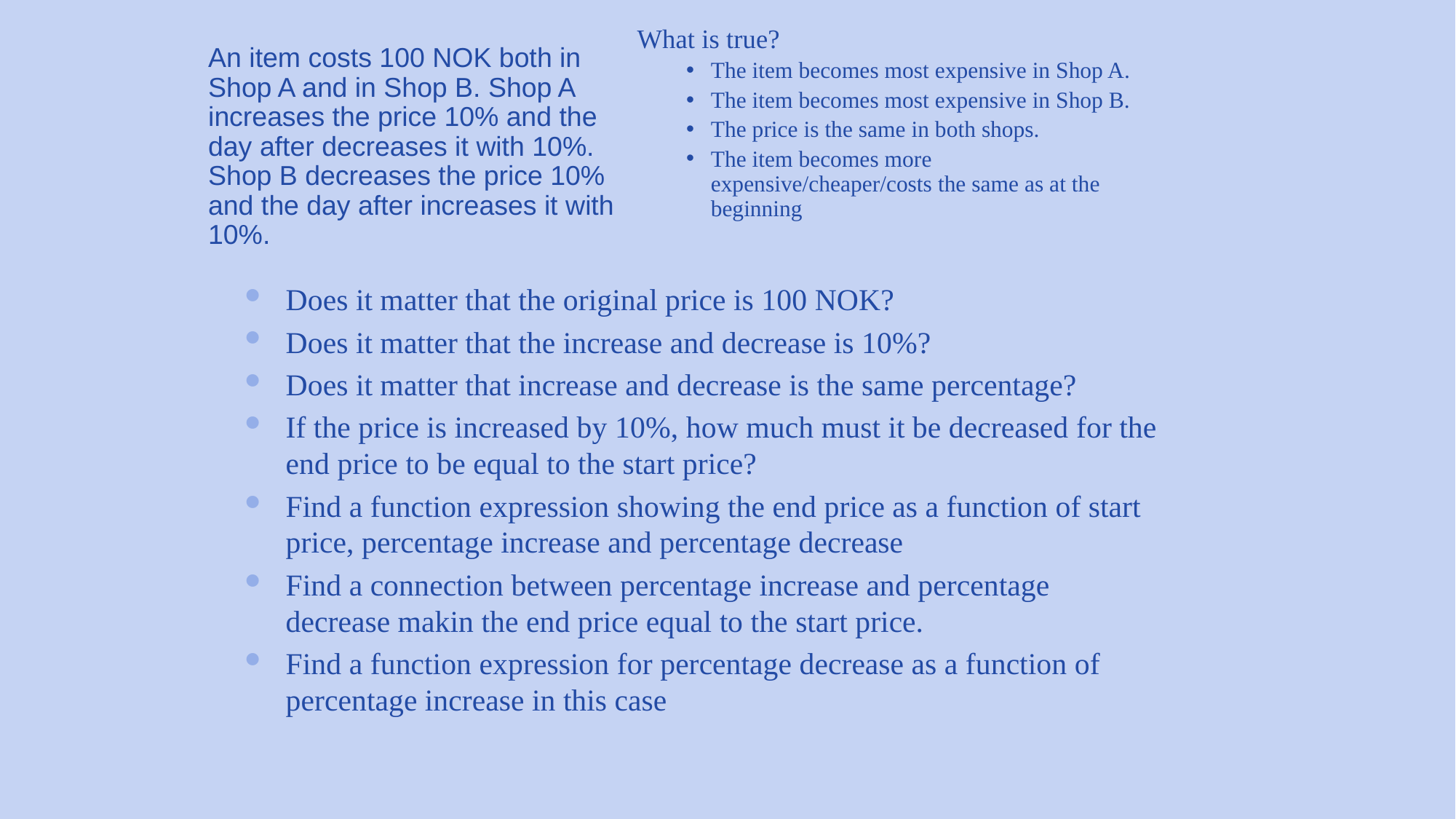

What is true?
The item becomes most expensive in Shop A.
The item becomes most expensive in Shop B.
The price is the same in both shops.
The item becomes more expensive/cheaper/costs the same as at the beginning
# An item costs 100 NOK both in Shop A and in Shop B. Shop A increases the price 10% and the day after decreases it with 10%. Shop B decreases the price 10% and the day after increases it with 10%.
Does it matter that the original price is 100 NOK?
Does it matter that the increase and decrease is 10%?
Does it matter that increase and decrease is the same percentage?
If the price is increased by 10%, how much must it be decreased for the end price to be equal to the start price?
Find a function expression showing the end price as a function of start price, percentage increase and percentage decrease
Find a connection between percentage increase and percentage decrease makin the end price equal to the start price.
Find a function expression for percentage decrease as a function of percentage increase in this case